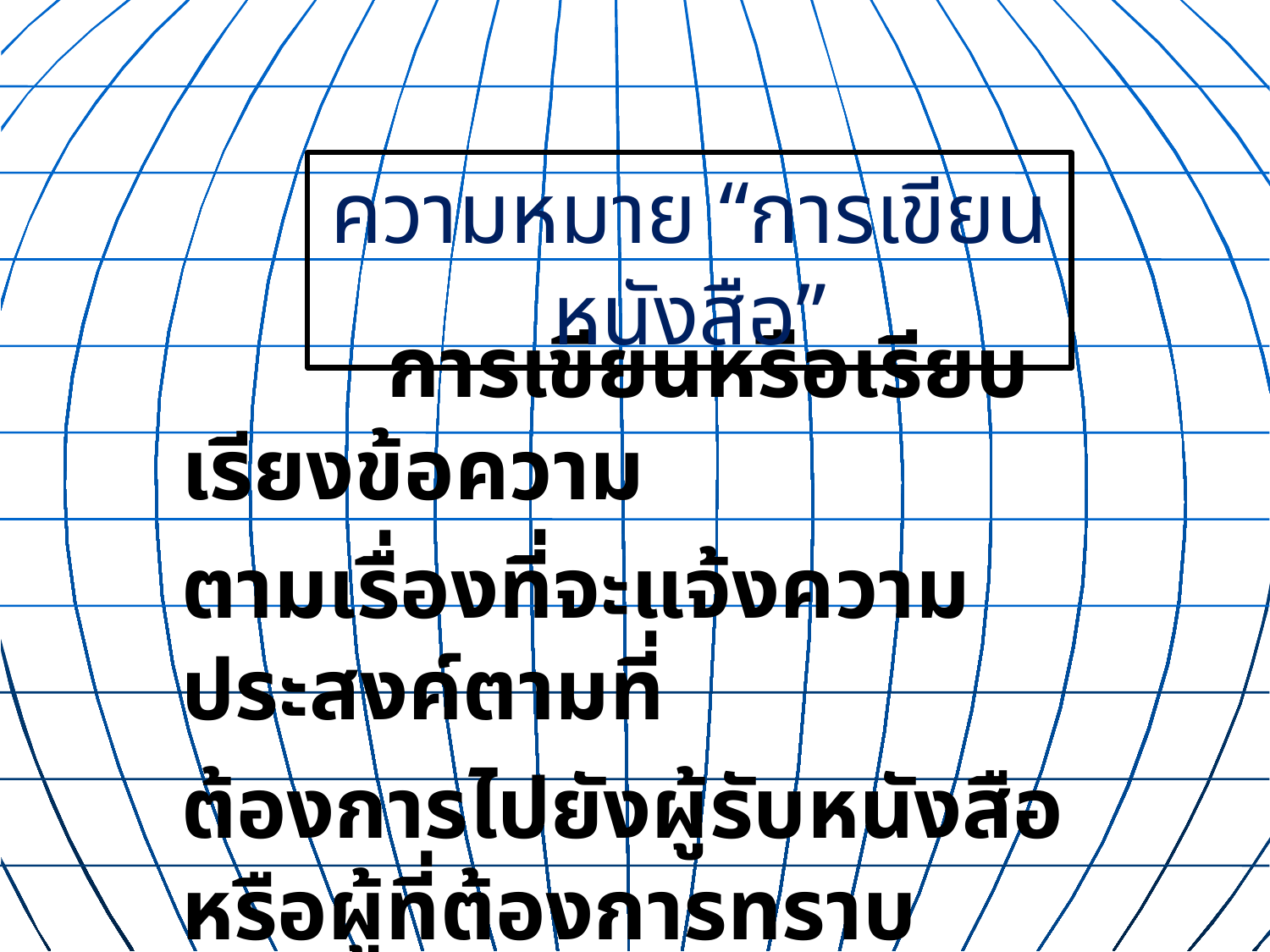

ความหมาย “การเขียนหนังสือ”
         การเขียนหรือเรียบเรียงข้อความ
ตามเรื่องที่จะแจ้งความประสงค์ตามที่
ต้องการไปยังผู้รับหนังสือหรือผู้ที่ต้องการทราบหนังสือนั้น